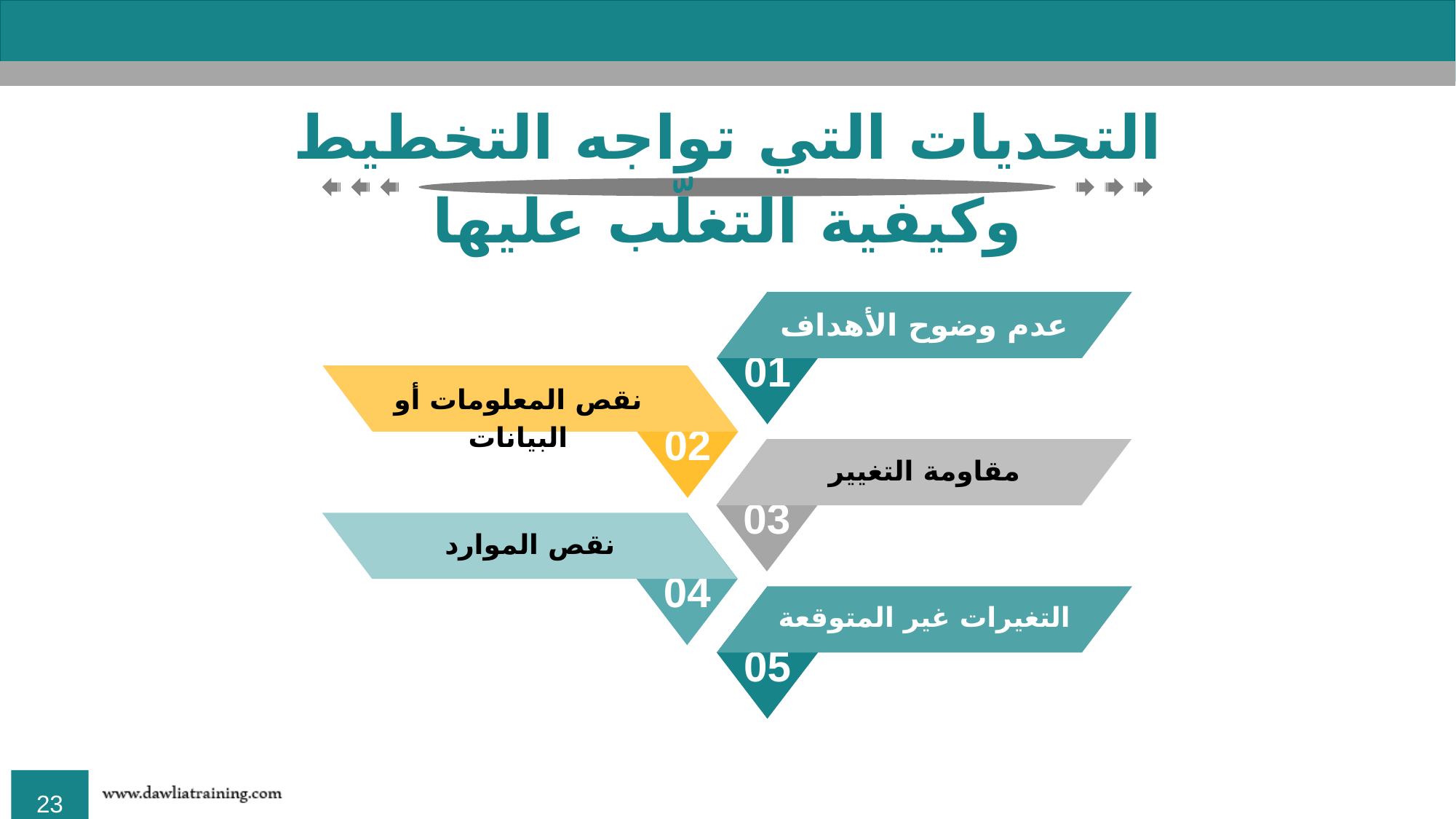

التحديات التي تواجه التخطيط وكيفية التغلّب عليها

01
عدم وضوح الأهداف

02
نقص المعلومات أو البيانات

03
مقاومة التغيير

04
نقص الموارد

05
التغيرات غير المتوقعة